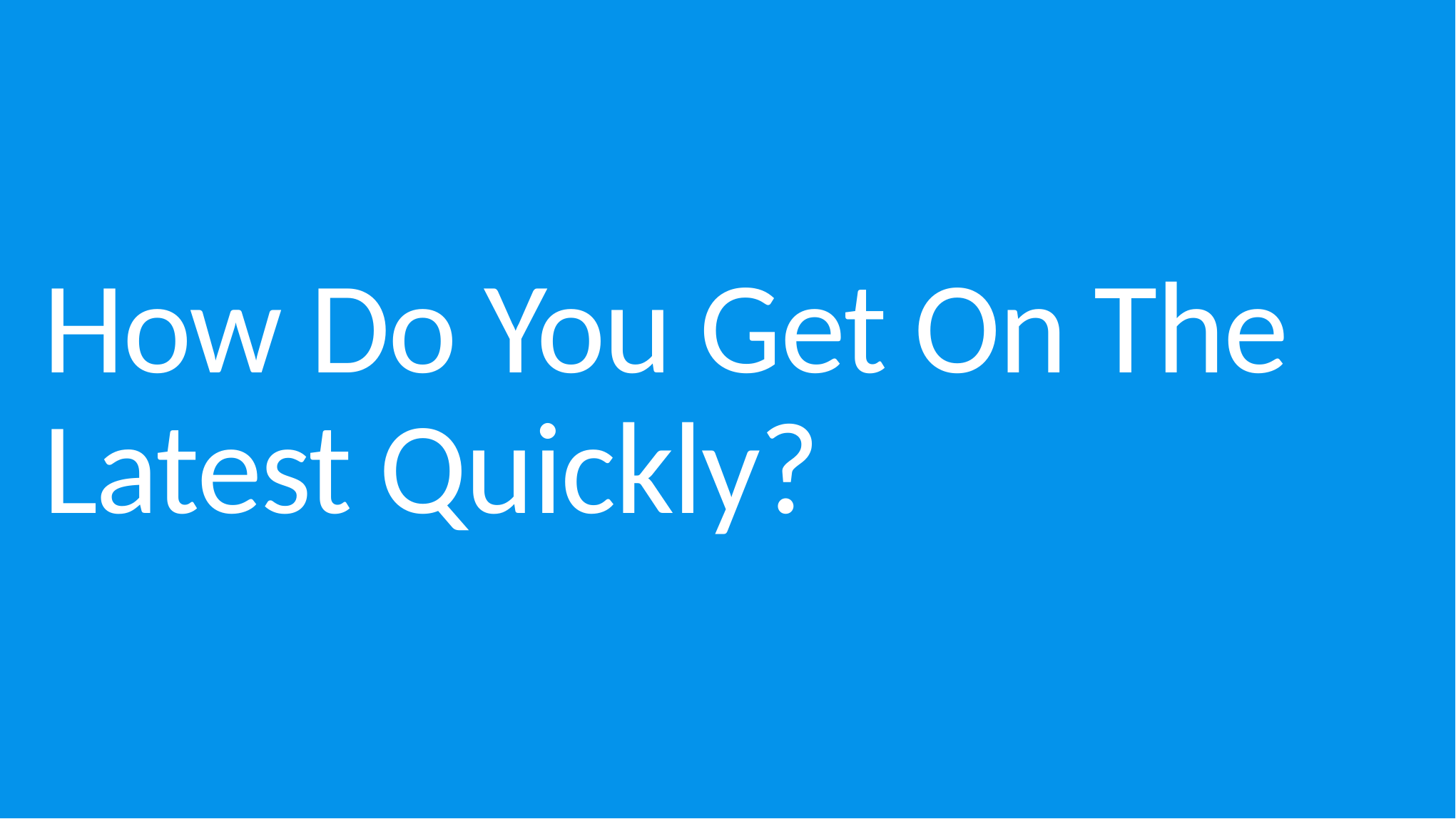

# How Do You Get On The Latest Quickly?